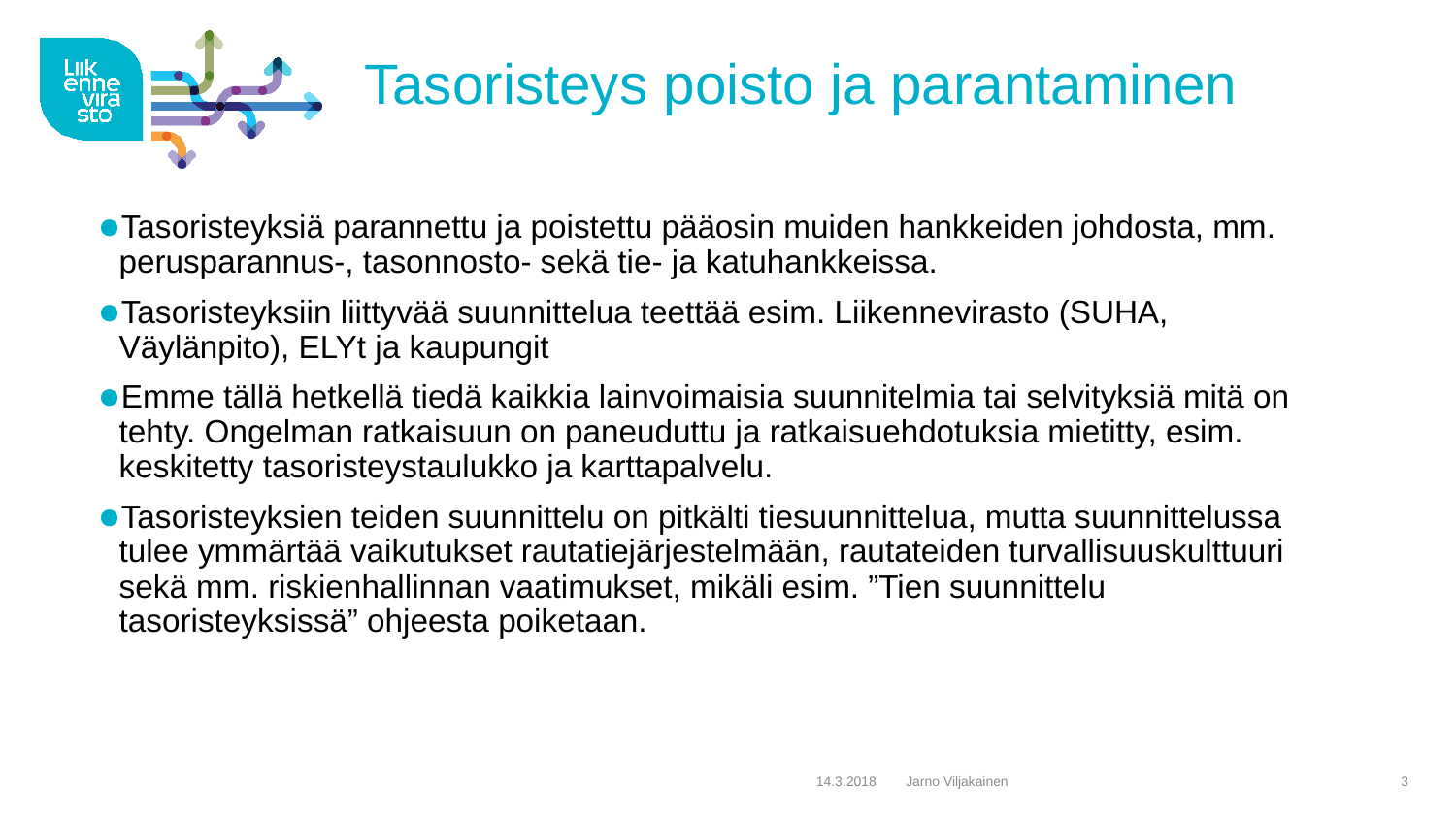

# Tasoristeys poisto ja parantaminen
Tasoristeyksiä parannettu ja poistettu pääosin muiden hankkeiden johdosta, mm. perusparannus-, tasonnosto- sekä tie- ja katuhankkeissa.
Tasoristeyksiin liittyvää suunnittelua teettää esim. Liikennevirasto (SUHA, Väylänpito), ELYt ja kaupungit
Emme tällä hetkellä tiedä kaikkia lainvoimaisia suunnitelmia tai selvityksiä mitä on tehty. Ongelman ratkaisuun on paneuduttu ja ratkaisuehdotuksia mietitty, esim. keskitetty tasoristeystaulukko ja karttapalvelu.
Tasoristeyksien teiden suunnittelu on pitkälti tiesuunnittelua, mutta suunnittelussa tulee ymmärtää vaikutukset rautatiejärjestelmään, rautateiden turvallisuuskulttuuri sekä mm. riskienhallinnan vaatimukset, mikäli esim. ”Tien suunnittelu tasoristeyksissä” ohjeesta poiketaan.

14.3.2018
Jarno Viljakainen
3